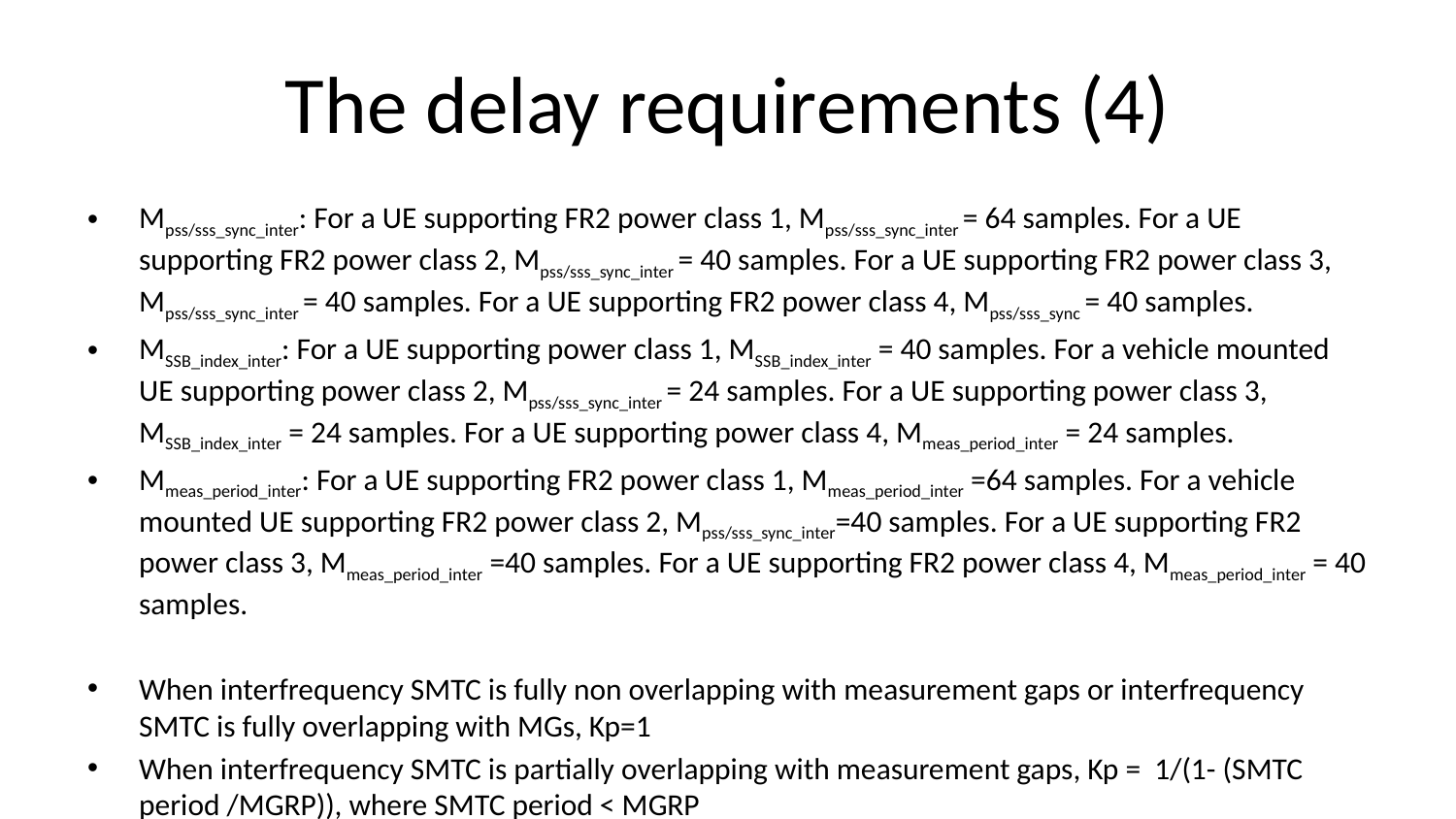

# The delay requirements (4)
Mpss/sss_sync_inter: For a UE supporting FR2 power class 1, Mpss/sss_sync_inter = 64 samples. For a UE supporting FR2 power class 2, Mpss/sss_sync_inter = 40 samples. For a UE supporting FR2 power class 3, Mpss/sss_sync_inter = 40 samples. For a UE supporting FR2 power class 4, Mpss/sss_sync = 40 samples.
MSSB_index_inter: For a UE supporting power class 1, MSSB_index_inter = 40 samples. For a vehicle mounted UE supporting power class 2, Mpss/sss_sync_inter = 24 samples. For a UE supporting power class 3, MSSB_index_inter = 24 samples. For a UE supporting power class 4, Mmeas_period_inter = 24 samples.
Mmeas_period_inter: For a UE supporting FR2 power class 1, Mmeas_period_inter =64 samples. For a vehicle mounted UE supporting FR2 power class 2, Mpss/sss_sync_inter=40 samples. For a UE supporting FR2 power class 3, Mmeas_period_inter =40 samples. For a UE supporting FR2 power class 4, Mmeas_period_inter = 40 samples.

When interfrequency SMTC is fully non overlapping with measurement gaps or interfrequency SMTC is fully overlapping with MGs, Kp=1
When interfrequency SMTC is partially overlapping with measurement gaps, Kp =  1/(1- (SMTC period /MGRP)), where SMTC period < MGRP